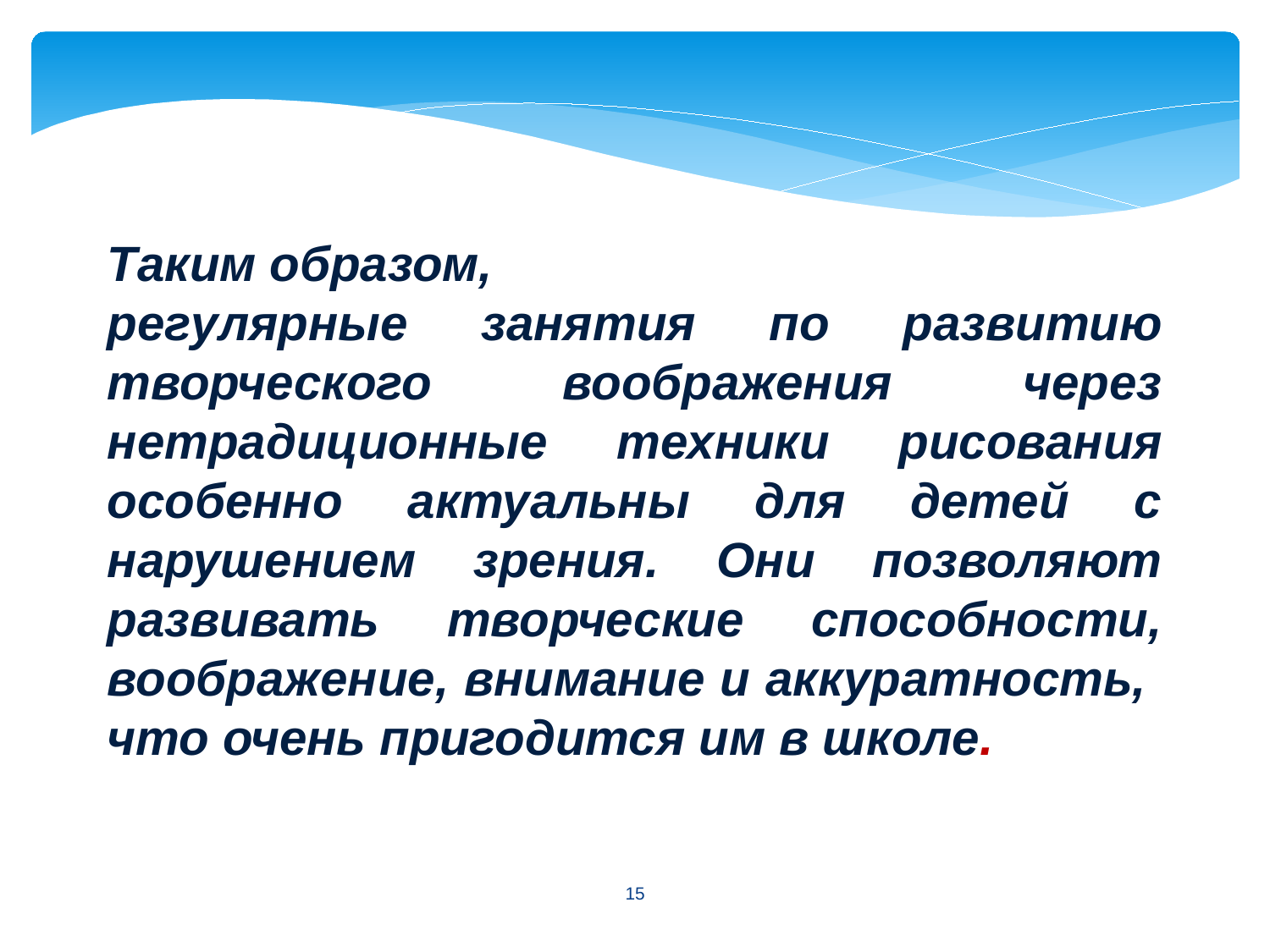

Таким образом,
регулярные занятия по развитию творческого воображения через нетрадиционные техники рисования особенно актуальны для детей с нарушением зрения. Они позволяют развивать творческие способности, воображение, внимание и аккуратность,  что очень пригодится им в школе.
15